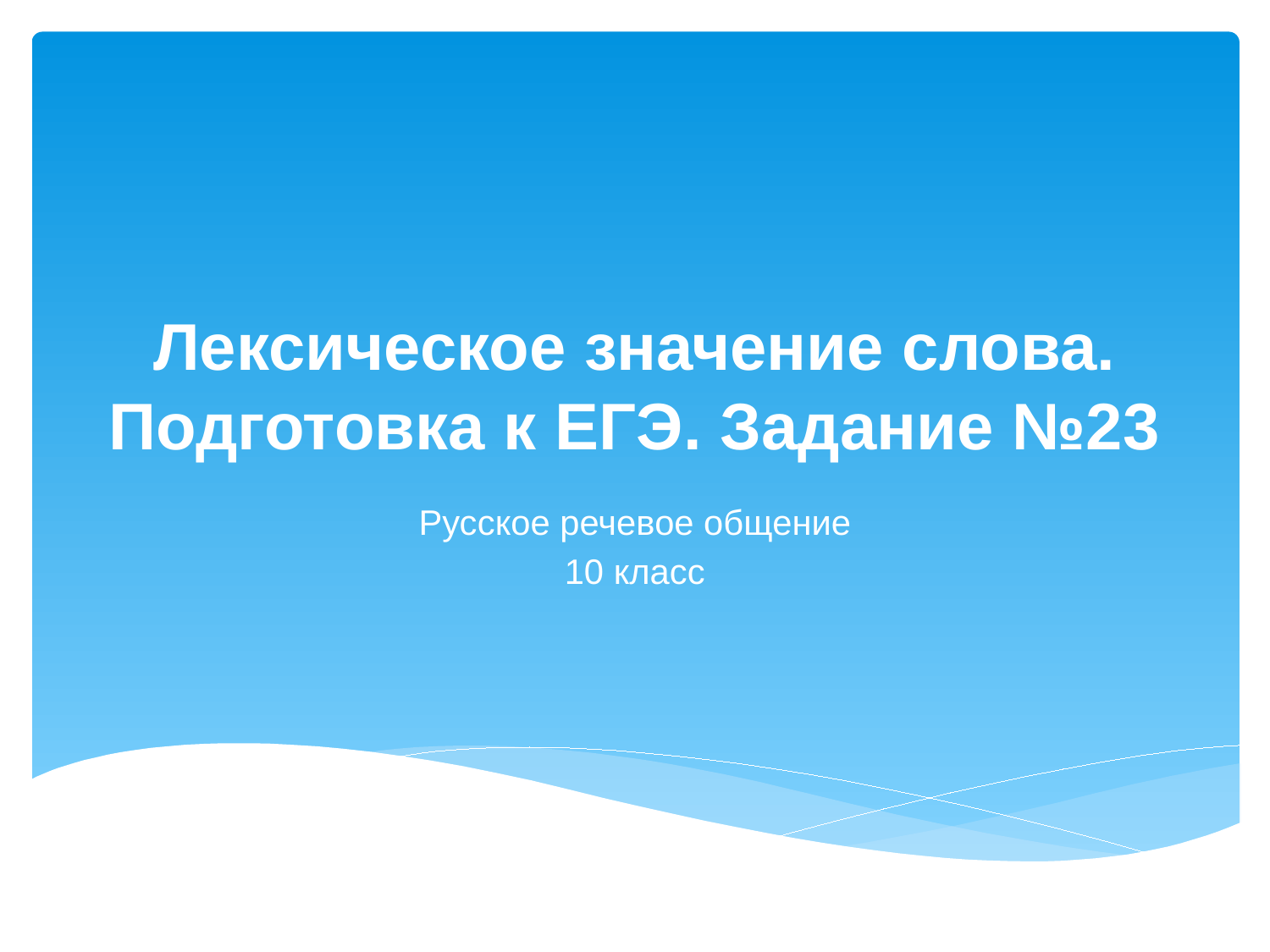

# Лексическое значение слова. Подготовка к ЕГЭ. Задание №23
Русское речевое общение
10 класс